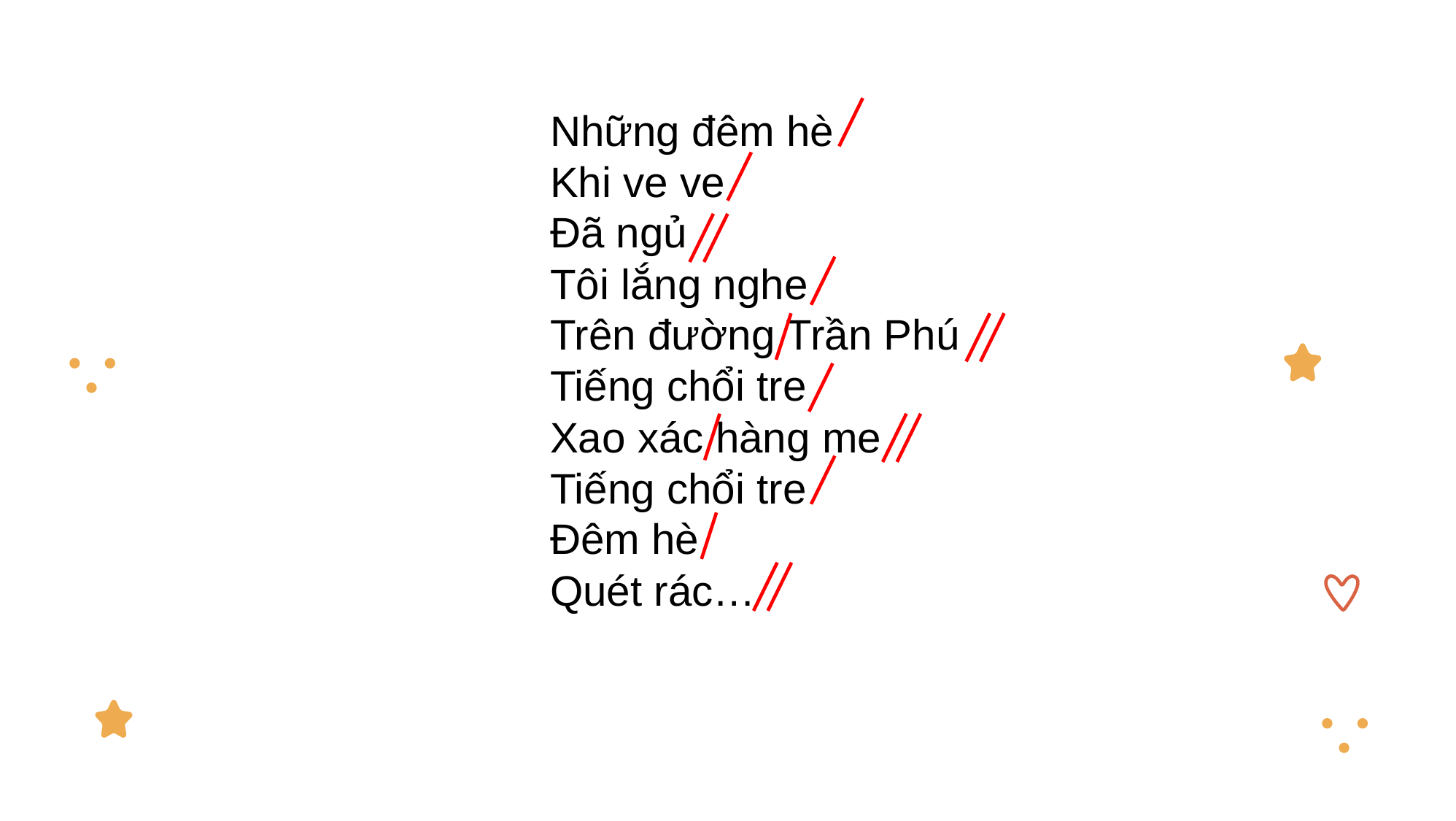

Những đêm hè
Khi ve ve
Đã ngủ
Tôi lắng nghe
Trên đường Trần Phú
Tiếng chổi tre
Xao xác hàng me
Tiếng chổi tre
Đêm hè
Quét rác…